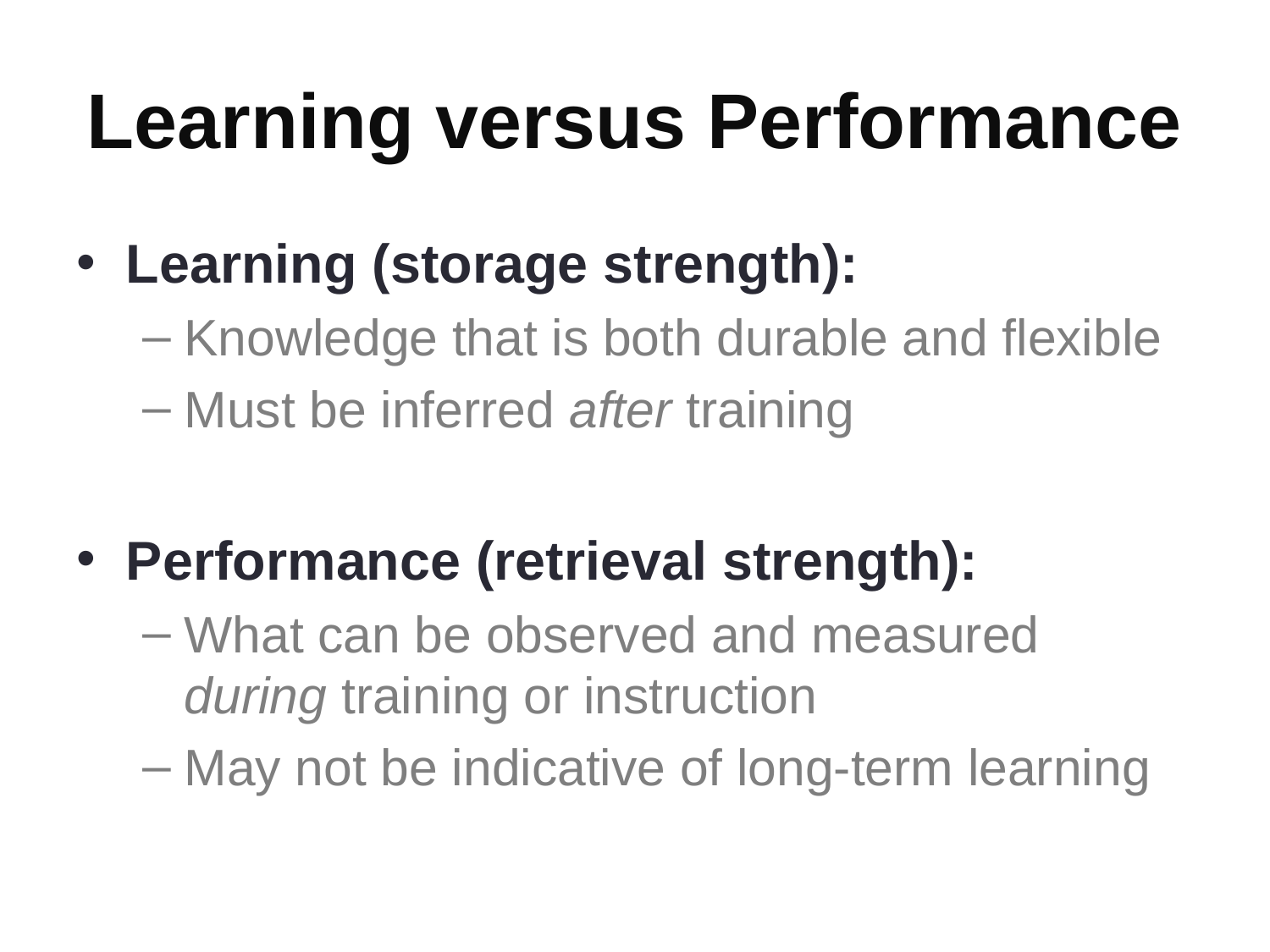

# Learning versus Performance
Learning (storage strength):
Knowledge that is both durable and flexible
Must be inferred after training

Performance (retrieval strength):
What can be observed and measured during training or instruction
May not be indicative of long-term learning